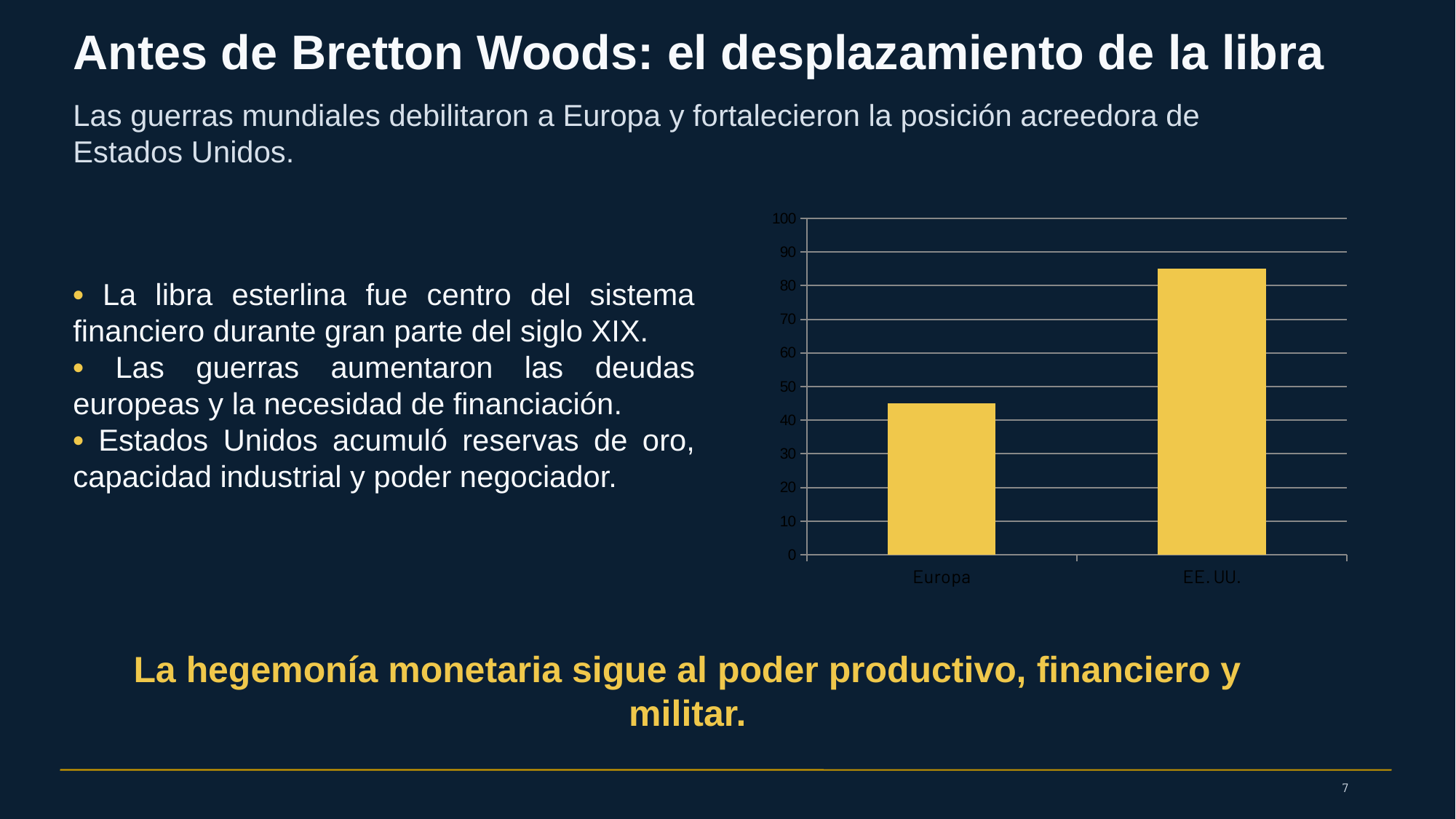

Antes de Bretton Woods: el desplazamiento de la libra
Las guerras mundiales debilitaron a Europa y fortalecieron la posición acreedora de Estados Unidos.
• La libra esterlina fue centro del sistema financiero durante gran parte del siglo XIX.
• Las guerras aumentaron las deudas europeas y la necesidad de financiación.
• Estados Unidos acumuló reservas de oro, capacidad industrial y poder negociador.

### Chart

| Category | Posición relativa |
|---|---|
| Europa | 45.0 |
| EE. UU. | 85.0 |
La hegemonía monetaria sigue al poder productivo, financiero y militar.
7